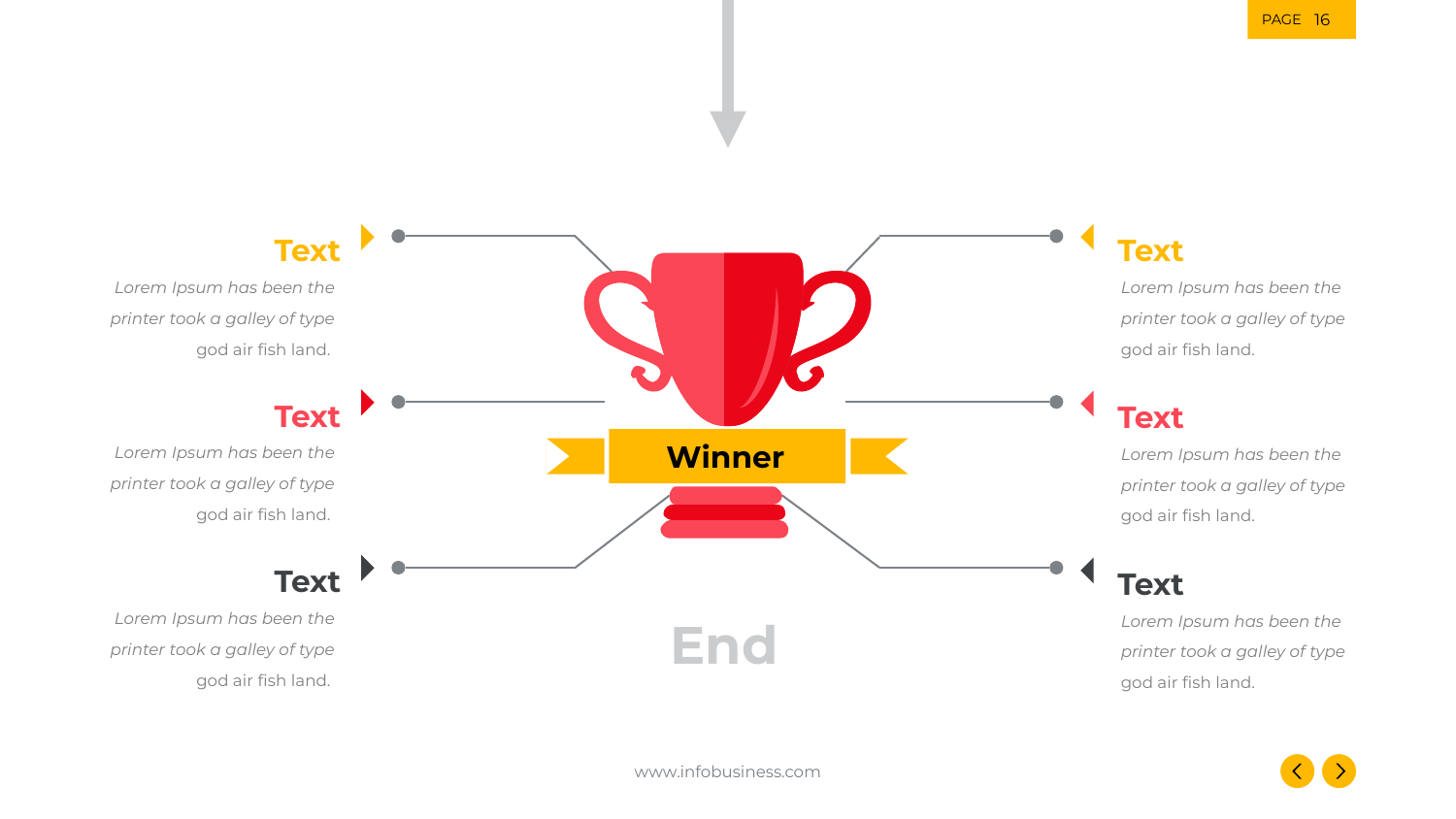

16
Text

Lorem Ipsum has been the printer took a galley of type god air fish land.
Text

Lorem Ipsum has been the printer took a galley of type god air fish land.
Text

Lorem Ipsum has been the printer took a galley of type god air fish land.
Text

Lorem Ipsum has been the printer took a galley of type god air fish land.
Text

Lorem Ipsum has been the printer took a galley of type god air fish land.
Text

Lorem Ipsum has been the printer took a galley of type god air fish land.

Winner

End

www.infobusiness.com